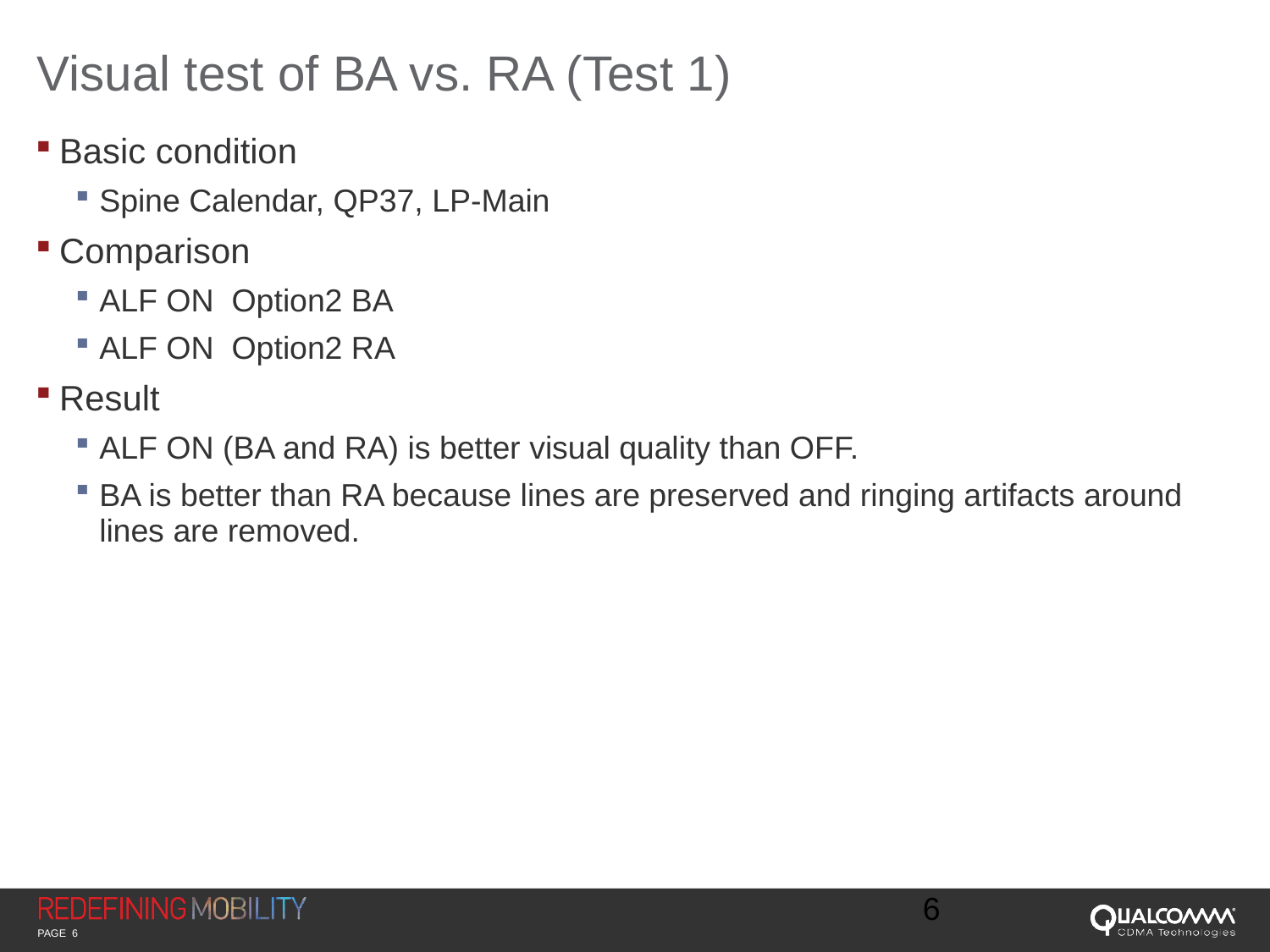

# Visual test of BA vs. RA (Test 1)
Basic condition
Spine Calendar, QP37, LP-Main
Comparison
ALF ON  Option2 BA
ALF ON  Option2 RA
Result
ALF ON (BA and RA) is better visual quality than OFF.
BA is better than RA because lines are preserved and ringing artifacts around lines are removed.
6